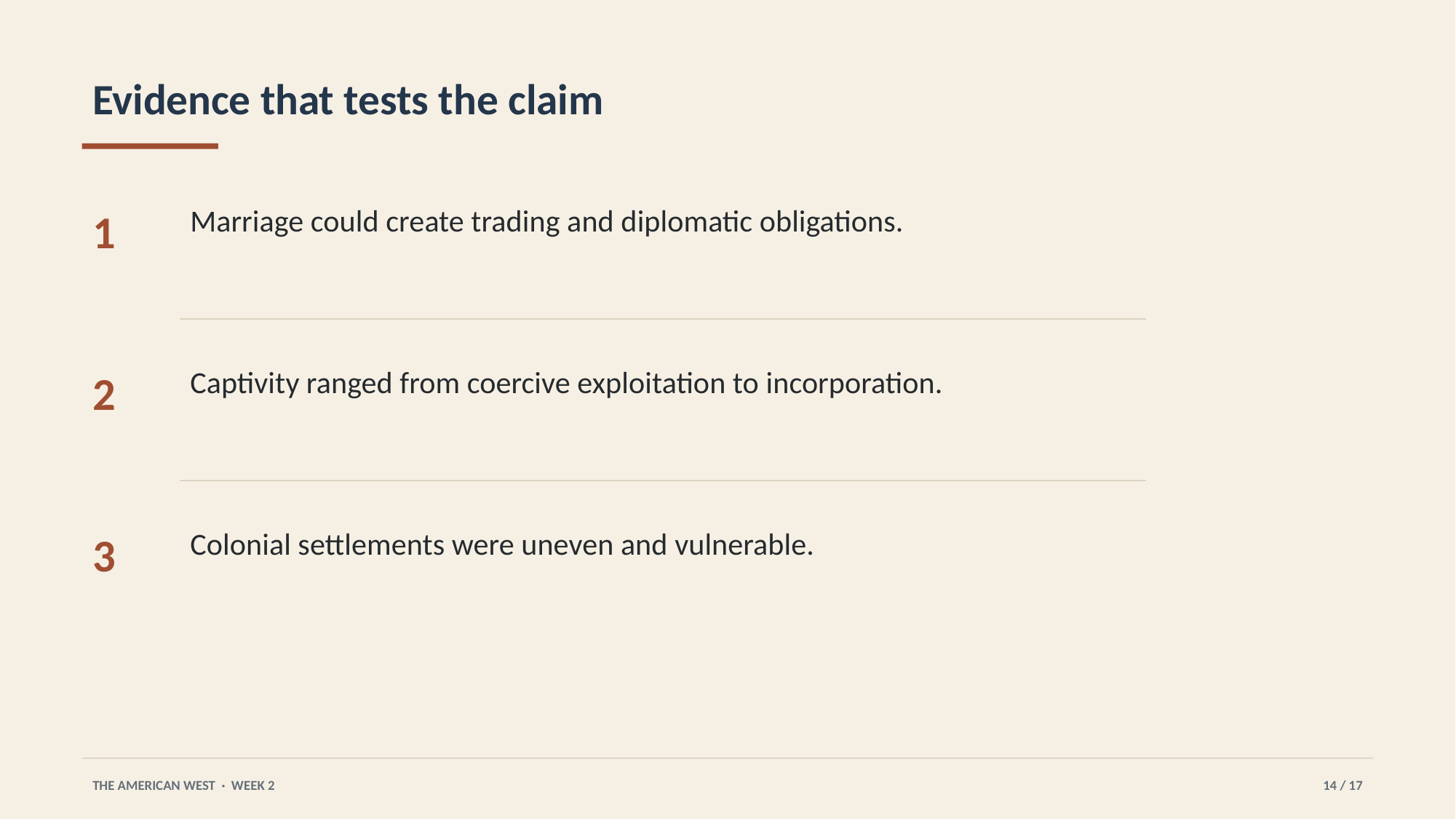

Evidence that tests the claim

Marriage could create trading and diplomatic obligations.
1

Captivity ranged from coercive exploitation to incorporation.
2

Colonial settlements were uneven and vulnerable.
3

THE AMERICAN WEST  ·  WEEK 2
14 / 17